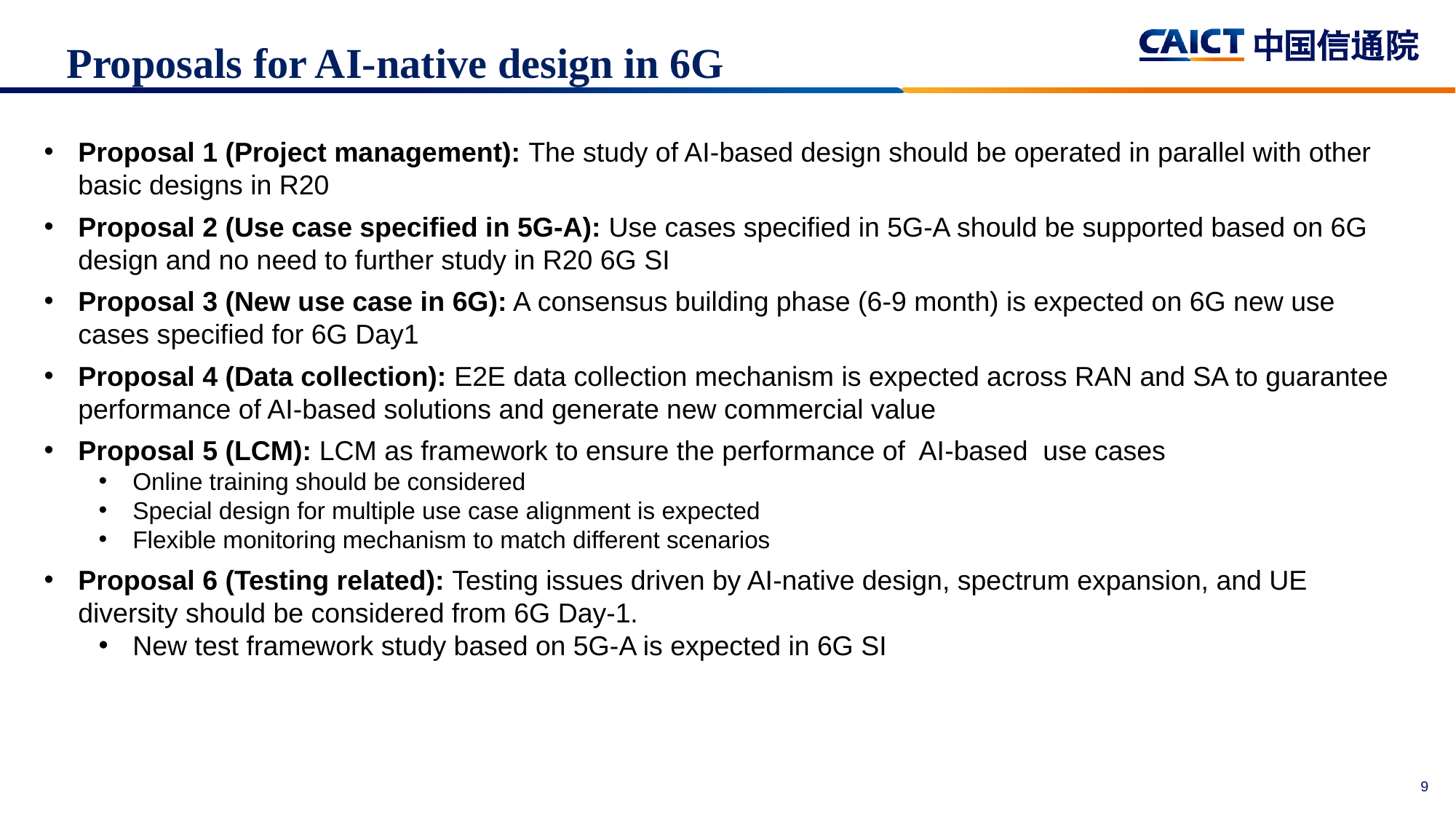

Proposals for AI-native design in 6G
Proposal 1 (Project management): The study of AI-based design should be operated in parallel with other basic designs in R20
Proposal 2 (Use case specified in 5G-A): Use cases specified in 5G-A should be supported based on 6G design and no need to further study in R20 6G SI
Proposal 3 (New use case in 6G): A consensus building phase (6-9 month) is expected on 6G new use cases specified for 6G Day1
Proposal 4 (Data collection): E2E data collection mechanism is expected across RAN and SA to guarantee performance of AI-based solutions and generate new commercial value
Proposal 5 (LCM): LCM as framework to ensure the performance of  AI-based  use cases
Online training should be considered
Special design for multiple use case alignment is expected
Flexible monitoring mechanism to match different scenarios
Proposal 6 (Testing related): Testing issues driven by AI-native design, spectrum expansion, and UE diversity should be considered from 6G Day-1.
New test framework study based on 5G-A is expected in 6G SI